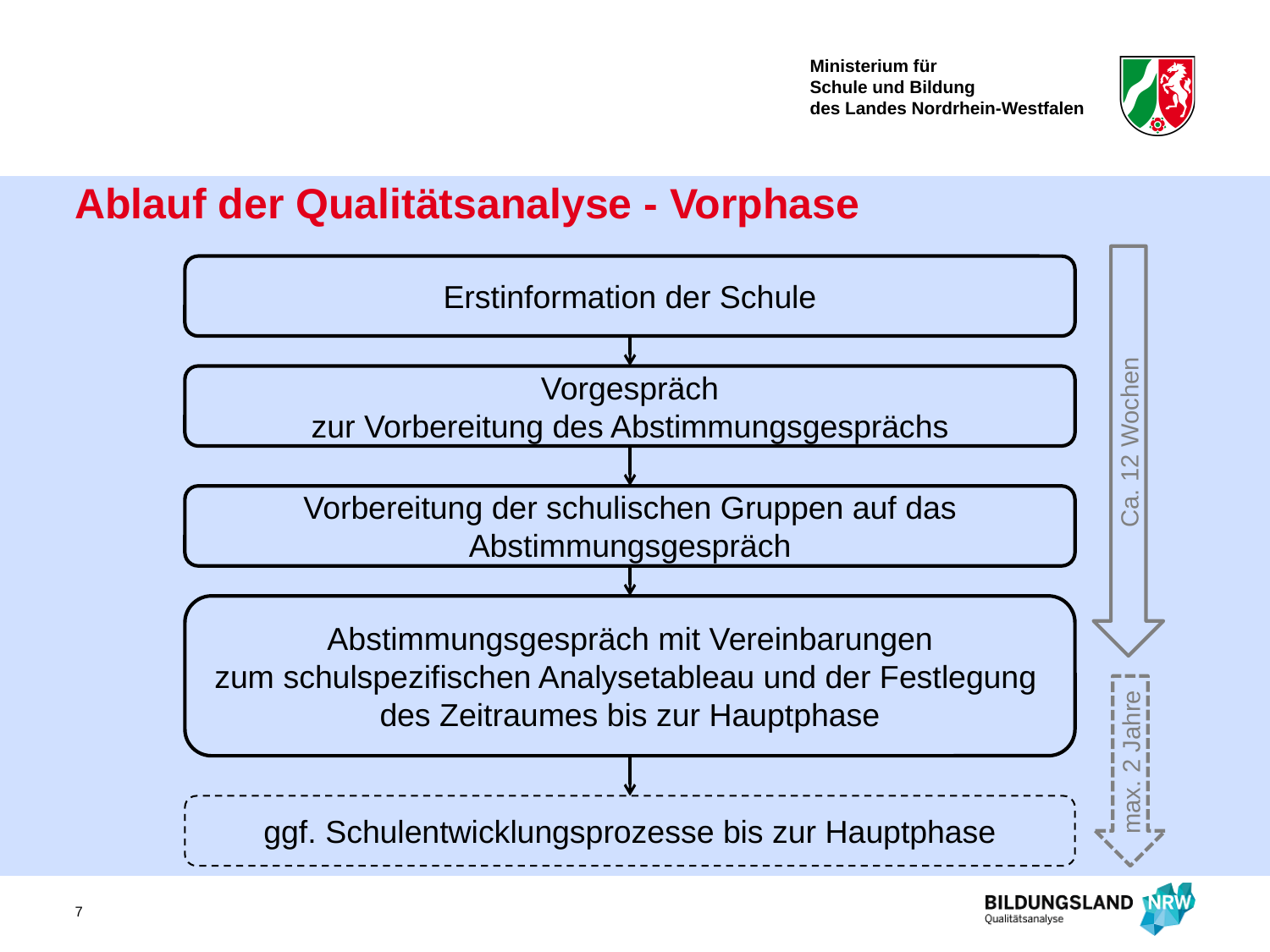

# Ablauf der Qualitätsanalyse - Vorphase
Ca. 12 Wochen
Erstinformation der Schule
Vorgespräch
zur Vorbereitung des Abstimmungsgesprächs
Vorbereitung der schulischen Gruppen auf das Abstimmungsgespräch
Abstimmungsgespräch mit Vereinbarungen
zum schulspezifischen Analysetableau und der Festlegung  des Zeitraumes bis zur Hauptphase
max. 2 Jahre
ggf. Schulentwicklungsprozesse bis zur Hauptphase
7